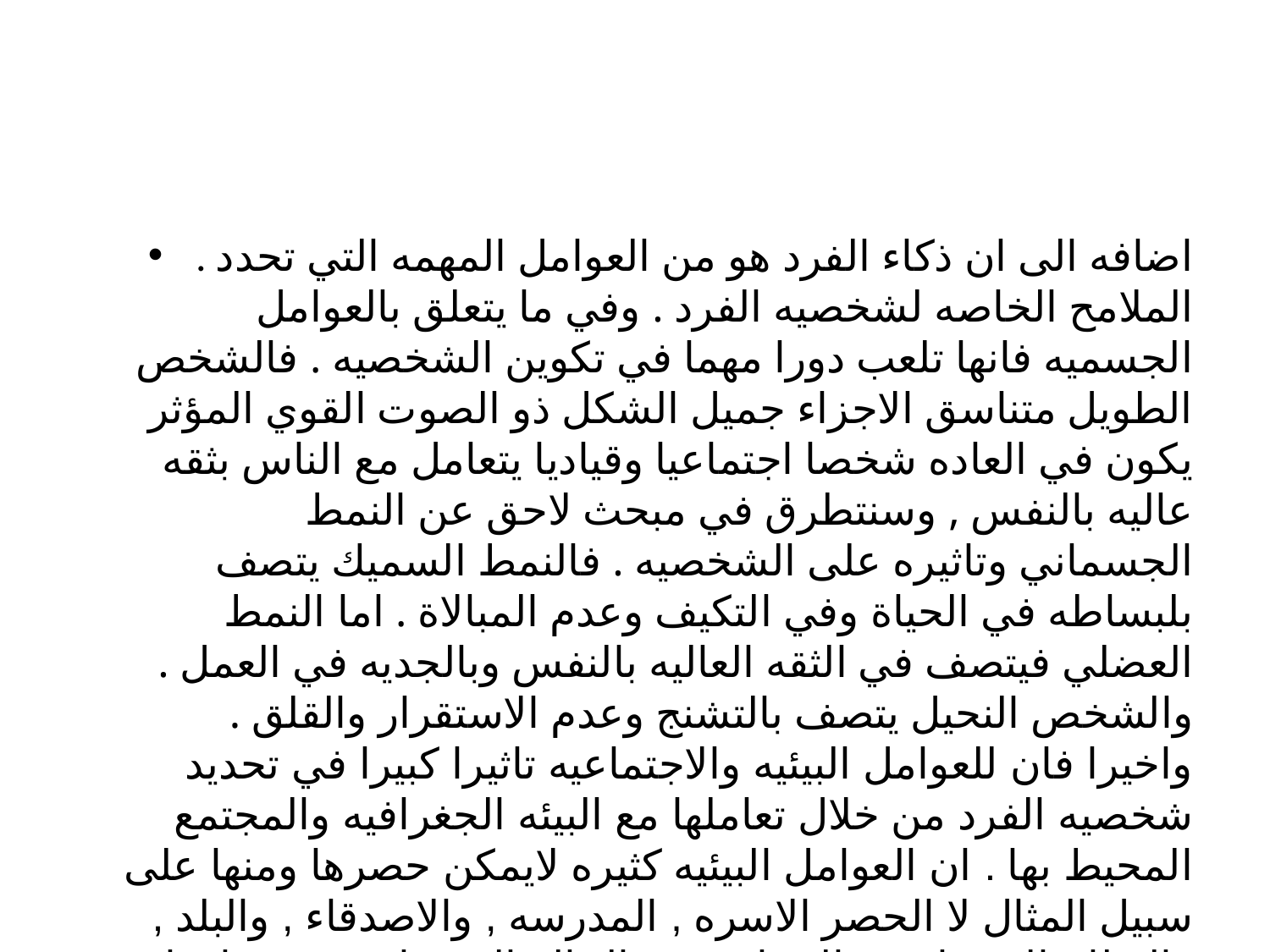

#
. اضافه الى ان ذكاء الفرد هو من العوامل المهمه التي تحدد الملامح الخاصه لشخصيه الفرد . وفي ما يتعلق بالعوامل الجسميه فانها تلعب دورا مهما في تكوين الشخصيه . فالشخص الطويل متناسق الاجزاء جميل الشكل ذو الصوت القوي المؤثر يكون في العاده شخصا اجتماعيا وقياديا يتعامل مع الناس بثقه عاليه بالنفس , وسنتطرق في مبحث لاحق عن النمط الجسماني وتاثيره على الشخصيه . فالنمط السميك يتصف بلبساطه في الحياة وفي التكيف وعدم المبالاة . اما النمط العضلي فيتصف في الثقه العاليه بالنفس وبالجديه في العمل . والشخص النحيل يتصف بالتشنج وعدم الاستقرار والقلق .
واخيرا فان للعوامل البيئيه والاجتماعيه تاثيرا كبيرا في تحديد شخصيه الفرد من خلال تعاملها مع البيئه الجغرافيه والمجتمع المحيط بها . ان العوامل البيئيه كثيره لايمكن حصرها ومنها على سبيل المثال لا الحصر الاسره , المدرسه , والاصدقاء , والبلد , والنظام الاجتماعي والسياسي , والحاله الاقتصاديه , عدد افراد العائله , وتسلسل الفرد في العائله ... الخ